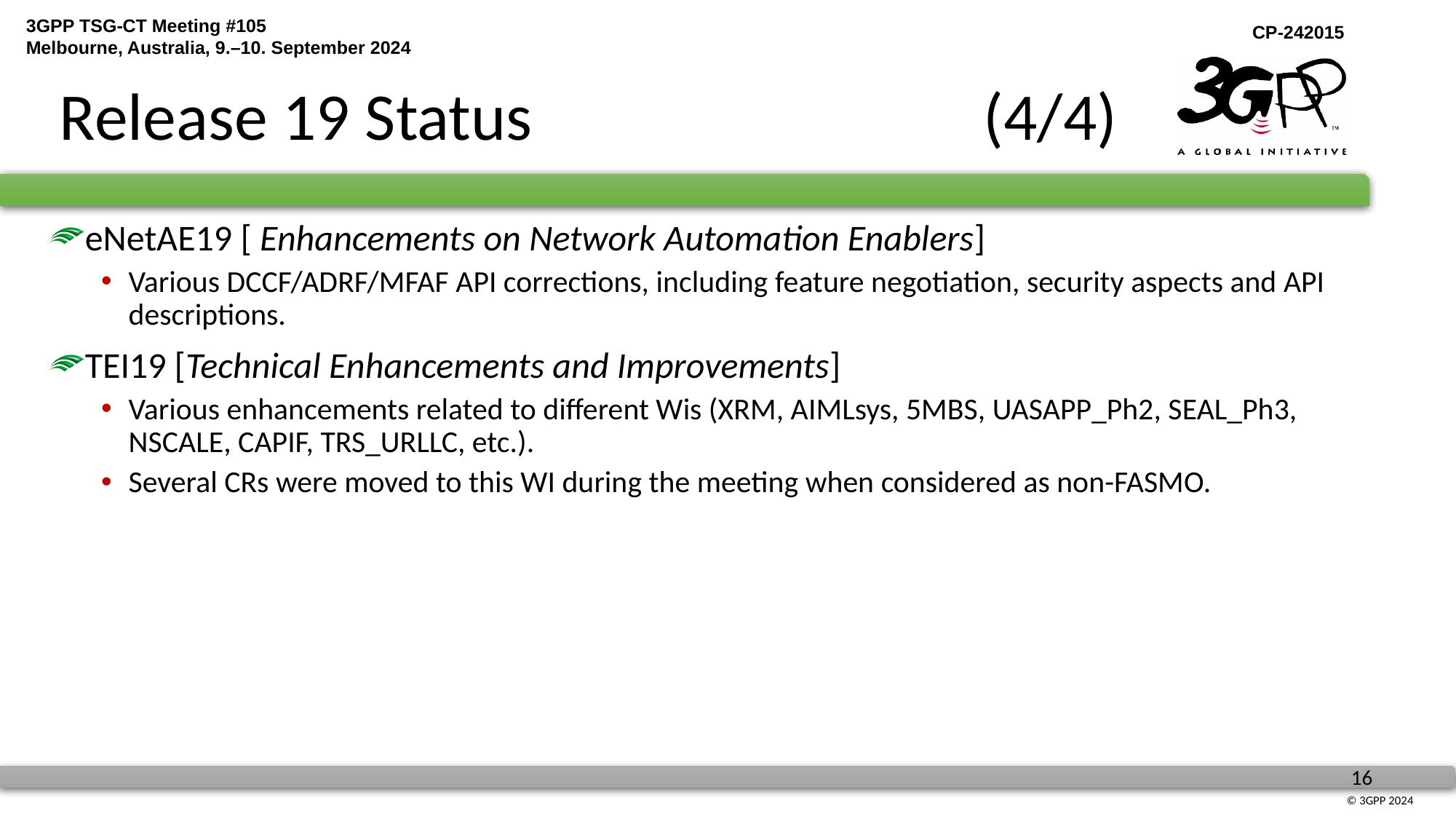

# Release 19 Status                              (4/4)
eNetAE19 [ Enhancements on Network Automation Enablers]
Various DCCF/ADRF/MFAF API corrections, including feature negotiation, security aspects and API descriptions.
TEI19 [Technical Enhancements and Improvements]
Various enhancements related to different Wis (XRM, AIMLsys, 5MBS, UASAPP_Ph2, SEAL_Ph3, NSCALE, CAPIF, TRS_URLLC, etc.).
Several CRs were moved to this WI during the meeting when considered as non-FASMO.